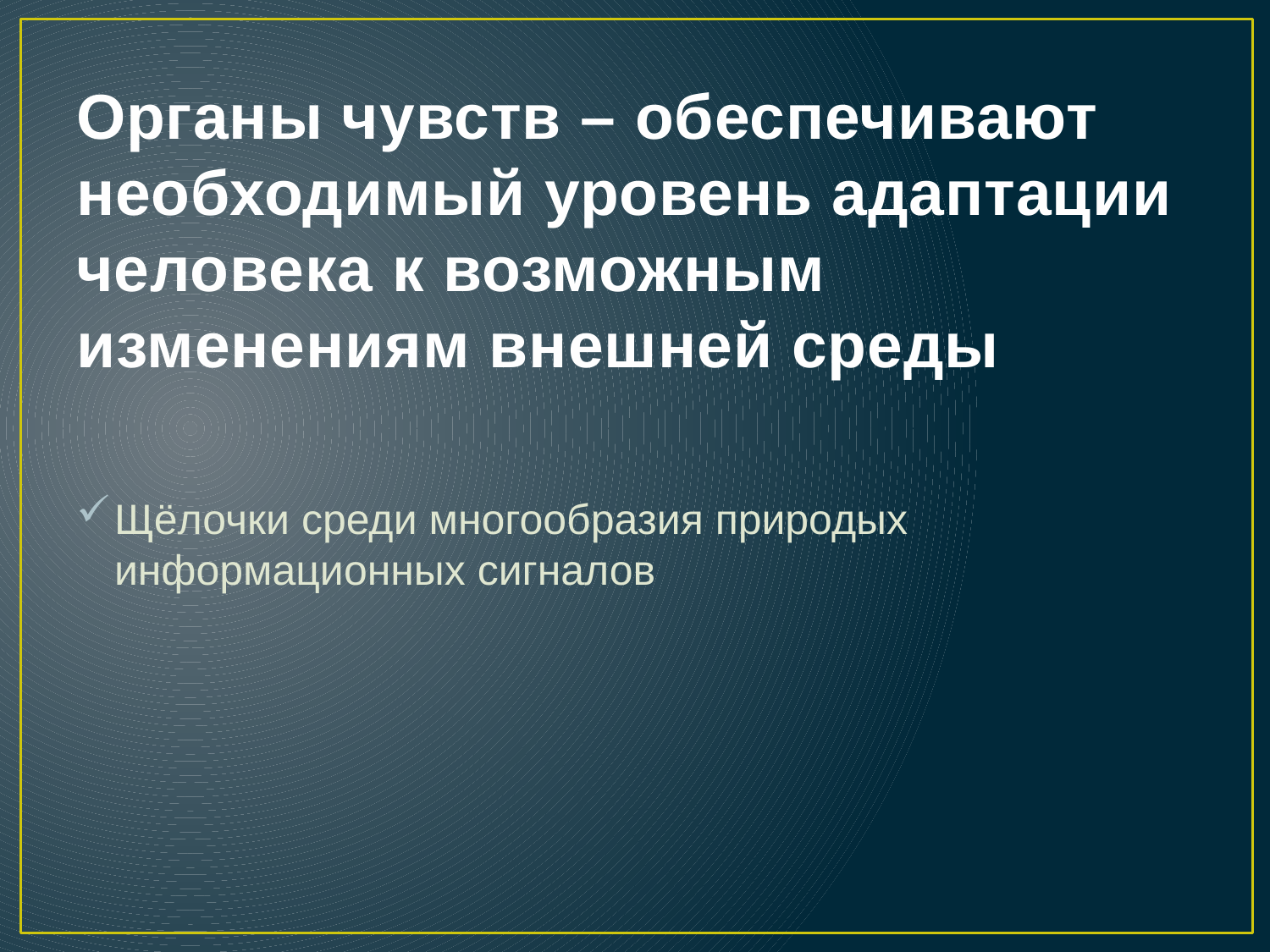

# Органы чувств – обеспечивают необходимый уровень адаптации человека к возможным изменениям внешней среды
Щёлочки среди многообразия природых информационных сигналов